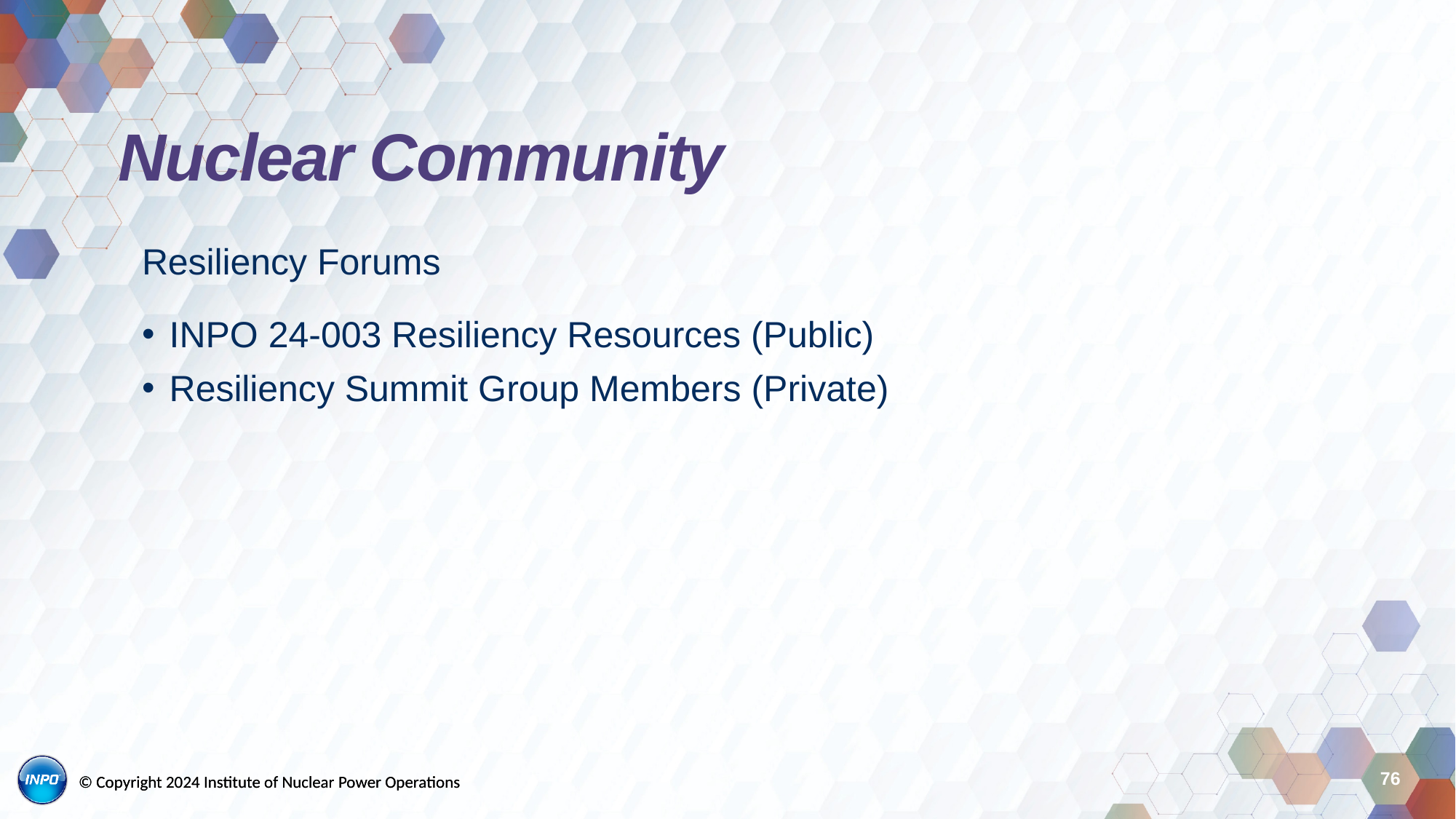

# Nuclear Community
Resiliency Forums
INPO 24-003 Resiliency Resources (Public)
Resiliency Summit Group Members (Private)